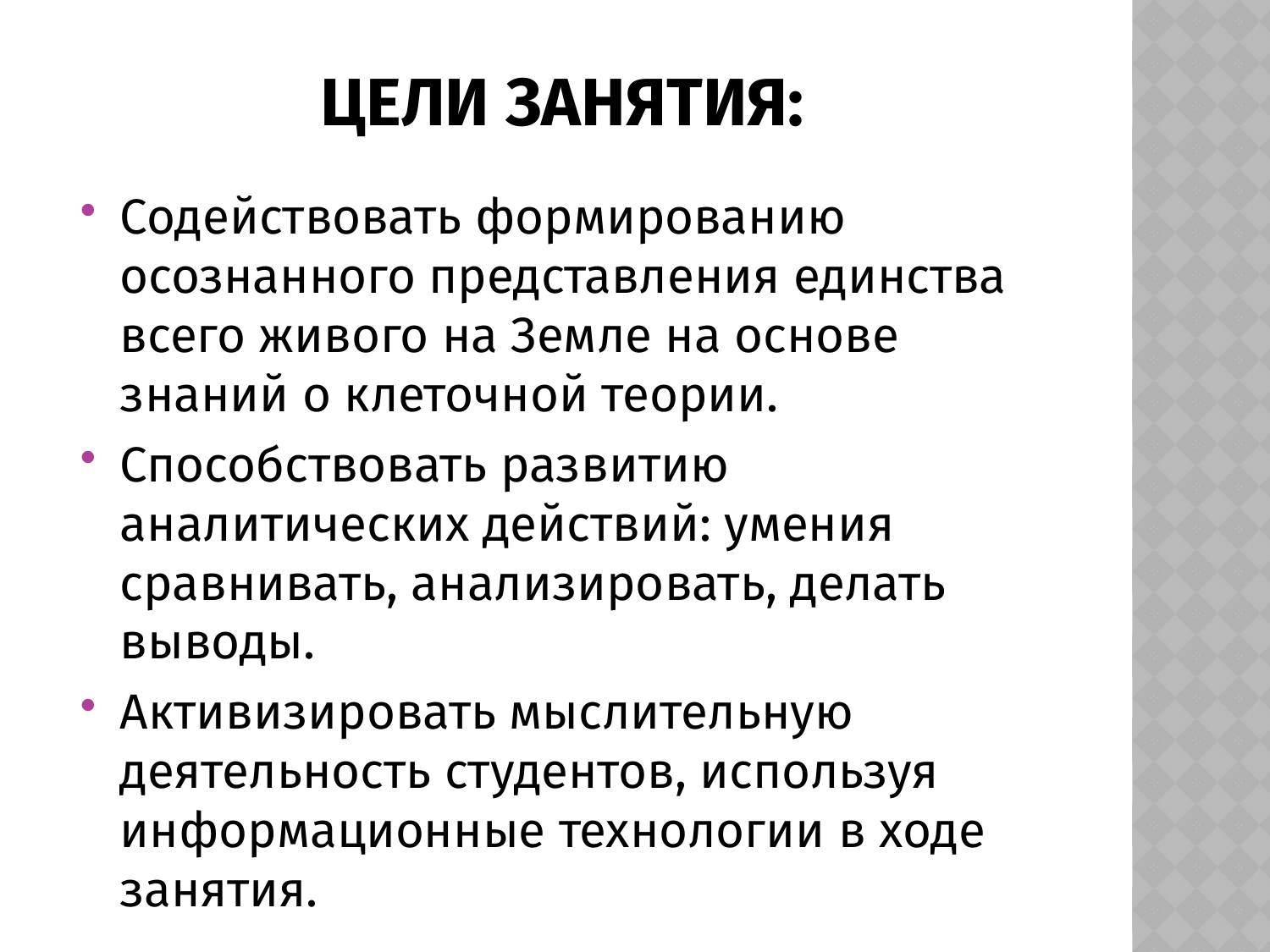

# Цели занятия:
Содействовать формированию осознанного представления единства всего живого на Земле на основе знаний о клеточной теории.
Способствовать развитию аналитических действий: умения сравнивать, анализировать, делать выводы.
Активизировать мыслительную деятельность студентов, используя информационные технологии в ходе занятия.